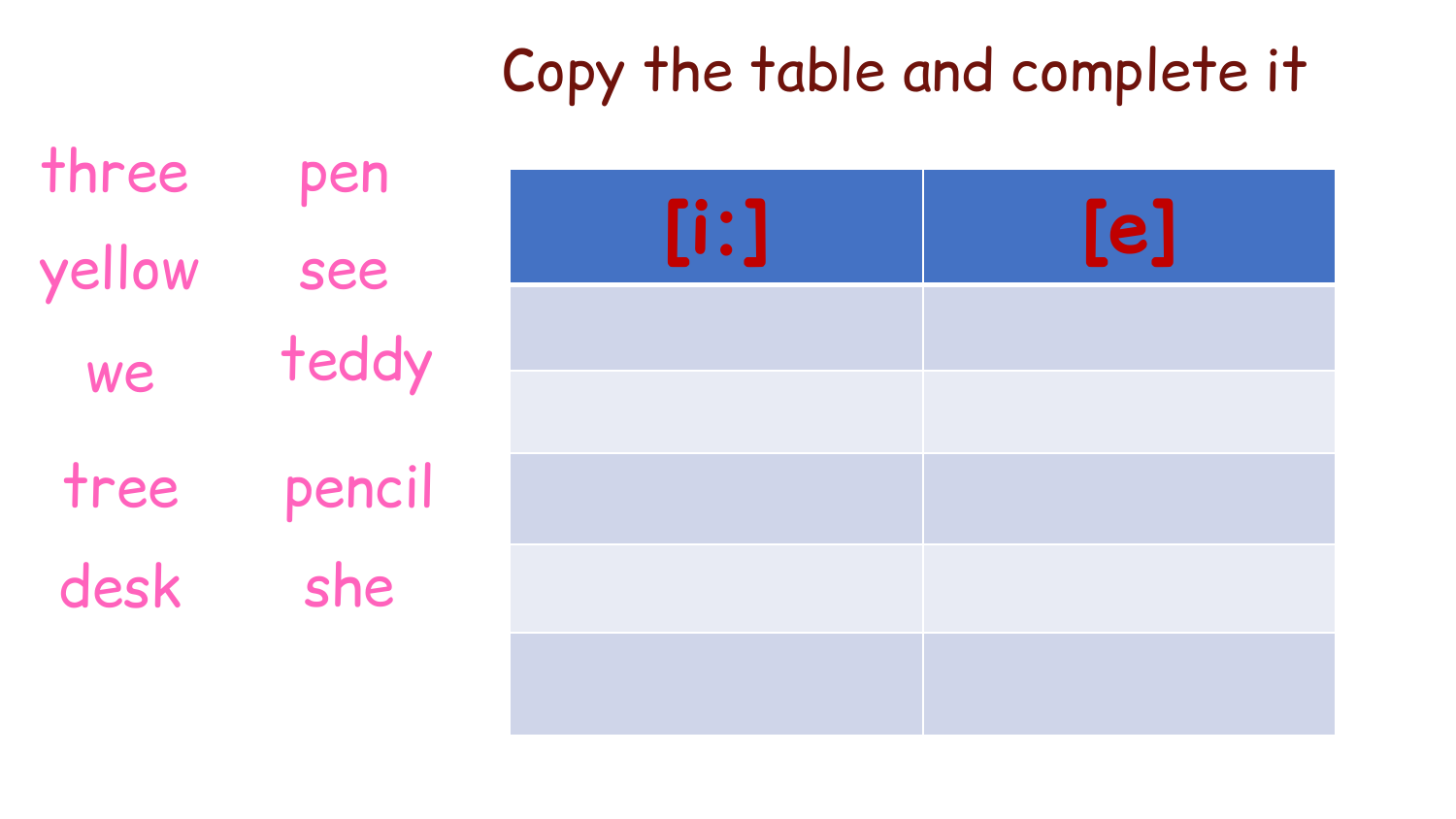

Copy the table and complete it
three
pen
| [i:] | [e] |
| --- | --- |
|  |  |
|  |  |
|  |  |
|  |  |
|  |  |
yellow
see
teddy
we
tree
pencil
she
desk